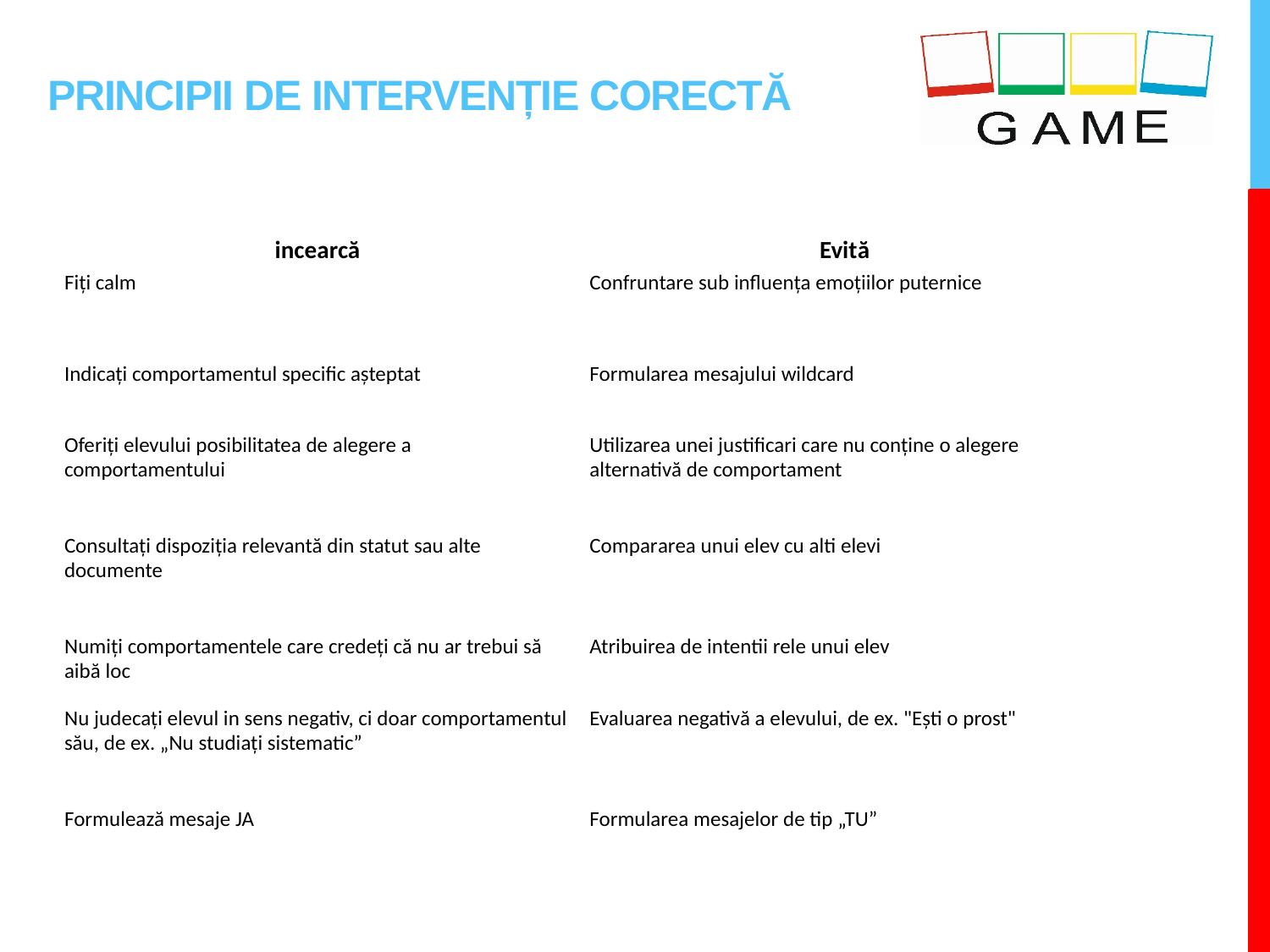

# PRINCIPII DE INTERVENȚIE CORECTĂ
| incearcă | Evită |
| --- | --- |
| Fiți calm | Confruntare sub influența emoțiilor puternice |
| Indicați comportamentul specific așteptat | Formularea mesajului wildcard |
| Oferiți elevului posibilitatea de alegere a comportamentului | Utilizarea unei justificari care nu conține o alegere alternativă de comportament |
| Consultați dispoziția relevantă din statut sau alte documente | Compararea unui elev cu alti elevi |
| Numiți comportamentele care credeți că nu ar trebui să aibă loc | Atribuirea de intentii rele unui elev |
| Nu judecați elevul in sens negativ, ci doar comportamentul său, de ex. „Nu studiați sistematic” | Evaluarea negativă a elevului, de ex. "Ești o prost" |
| Formulează mesaje JA | Formularea mesajelor de tip „TU” |